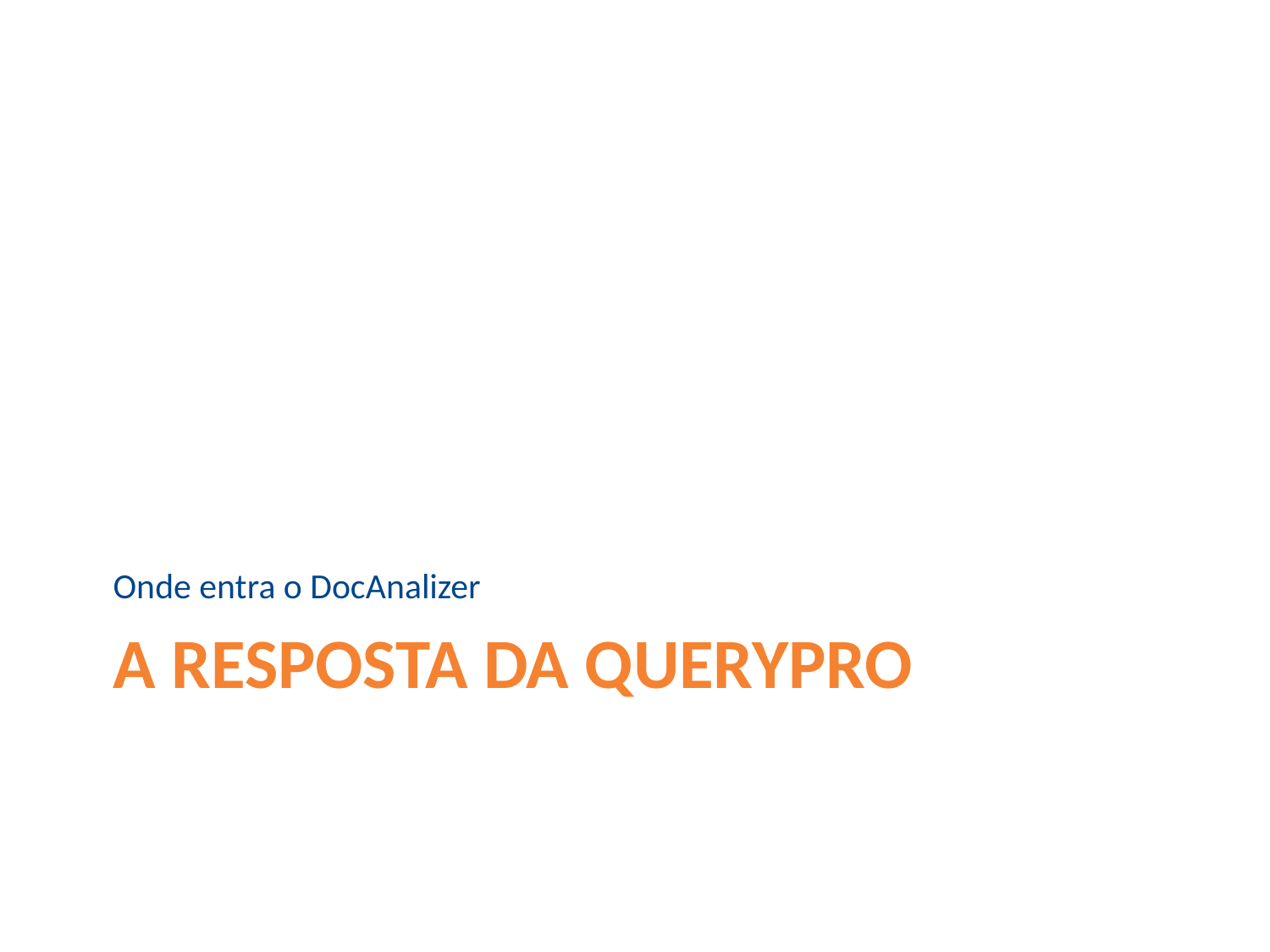

Onde entra o DocAnalizer
# A resposta da Querypro